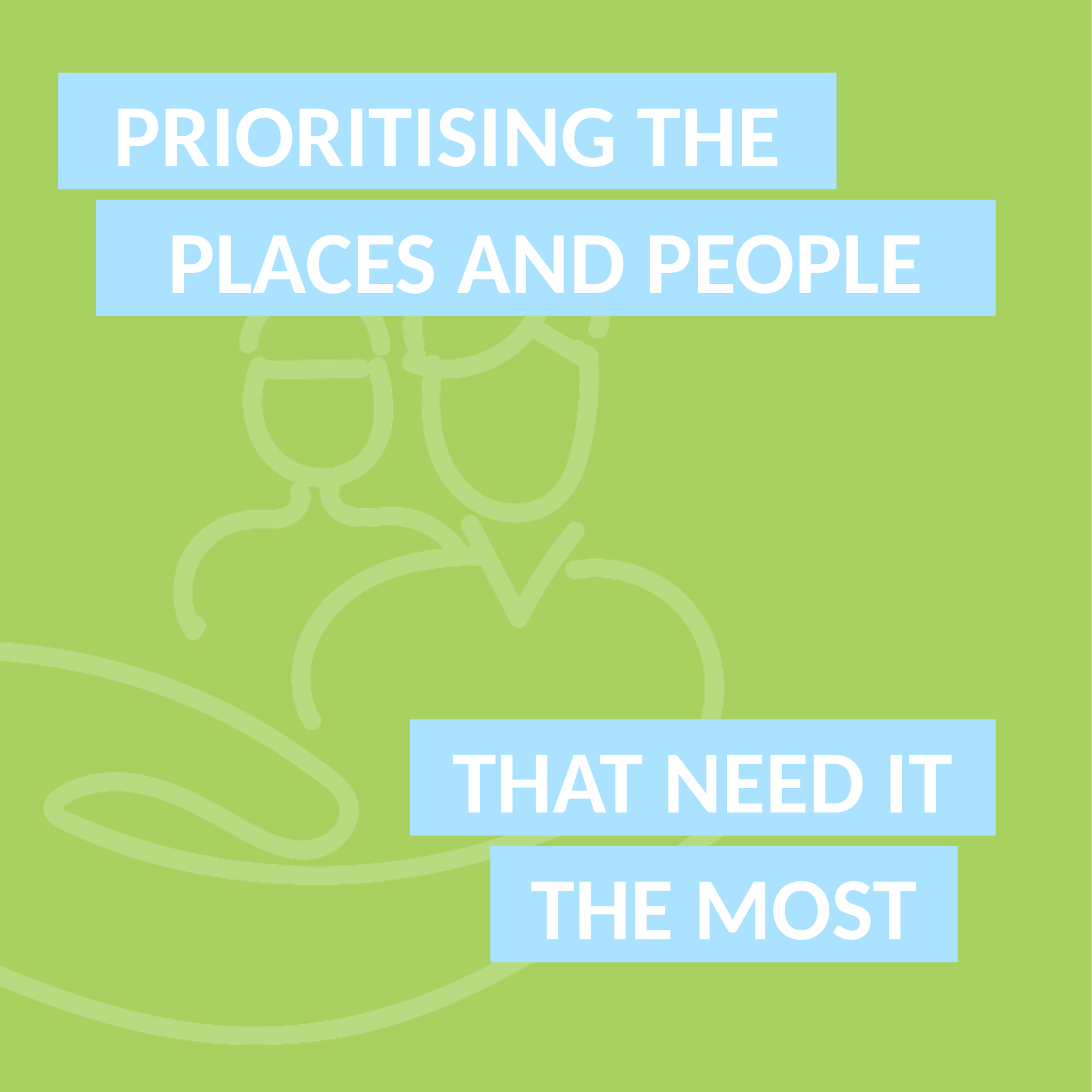

PRIORITISING THE
PLACES AND PEOPLE
THAT NEED IT
THE MOST